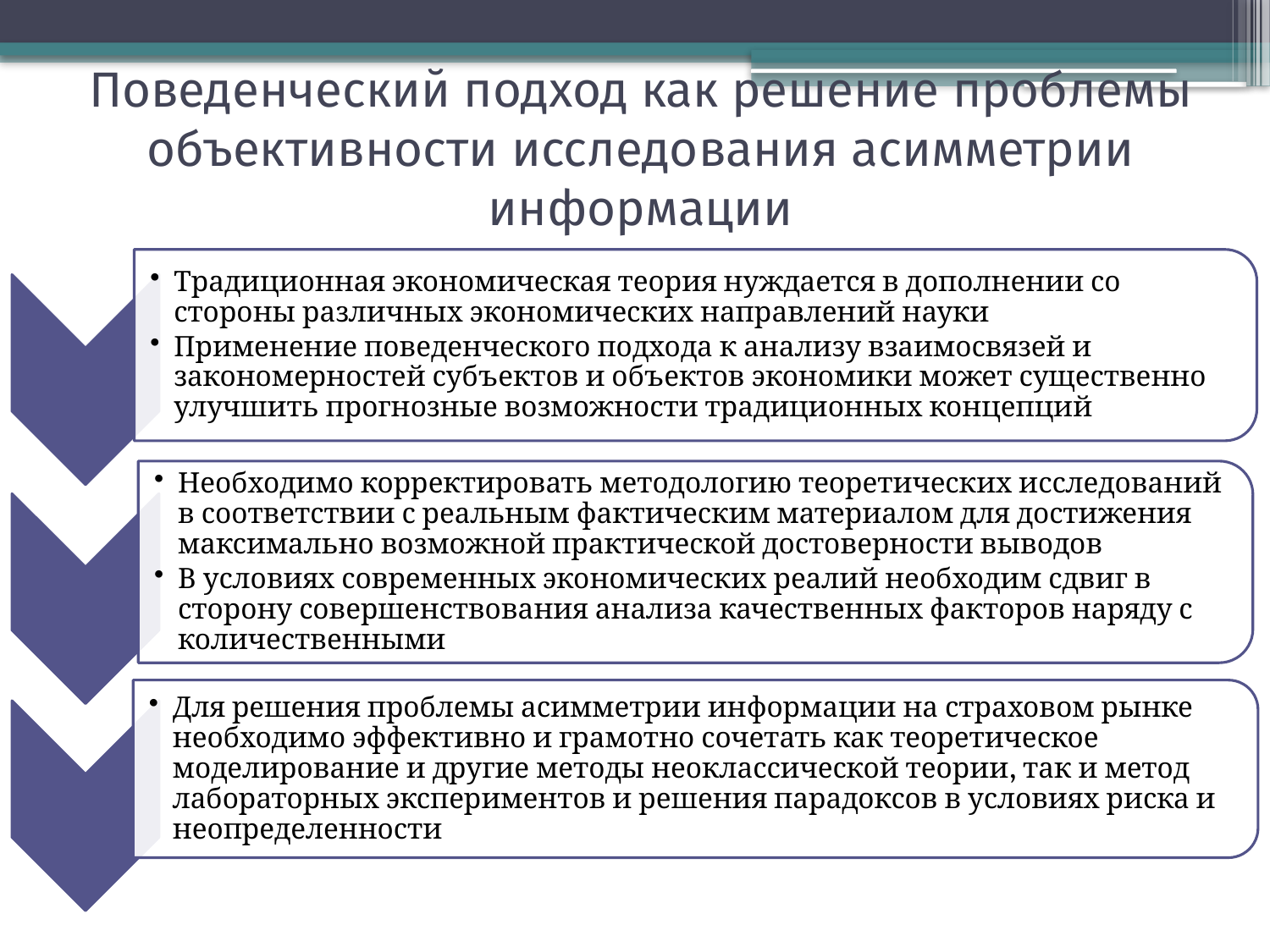

# Поведенческий подход как решение проблемы объективности исследования асимметрии информации

Традиционная экономическая теория нуждается в дополнении со стороны различных экономических направлений науки
Применение поведенческого подхода к анализу взаимосвязей и закономерностей субъектов и объектов экономики может существенно улучшить прогнозные возможности традиционных концепций

Необходимо корректировать методологию теоретических исследований в соответствии с реальным фактическим материалом для достижения максимально возможной практической достоверности выводов
В условиях современных экономических реалий необходим сдвиг в сторону совершенствования анализа качественных факторов наряду с количественными

Для решения проблемы асимметрии информации на страховом рынке необходимо эффективно и грамотно сочетать как теоретическое моделирование и другие методы неоклассической теории, так и метод лабораторных экспериментов и решения парадоксов в условиях риска и неопределенности